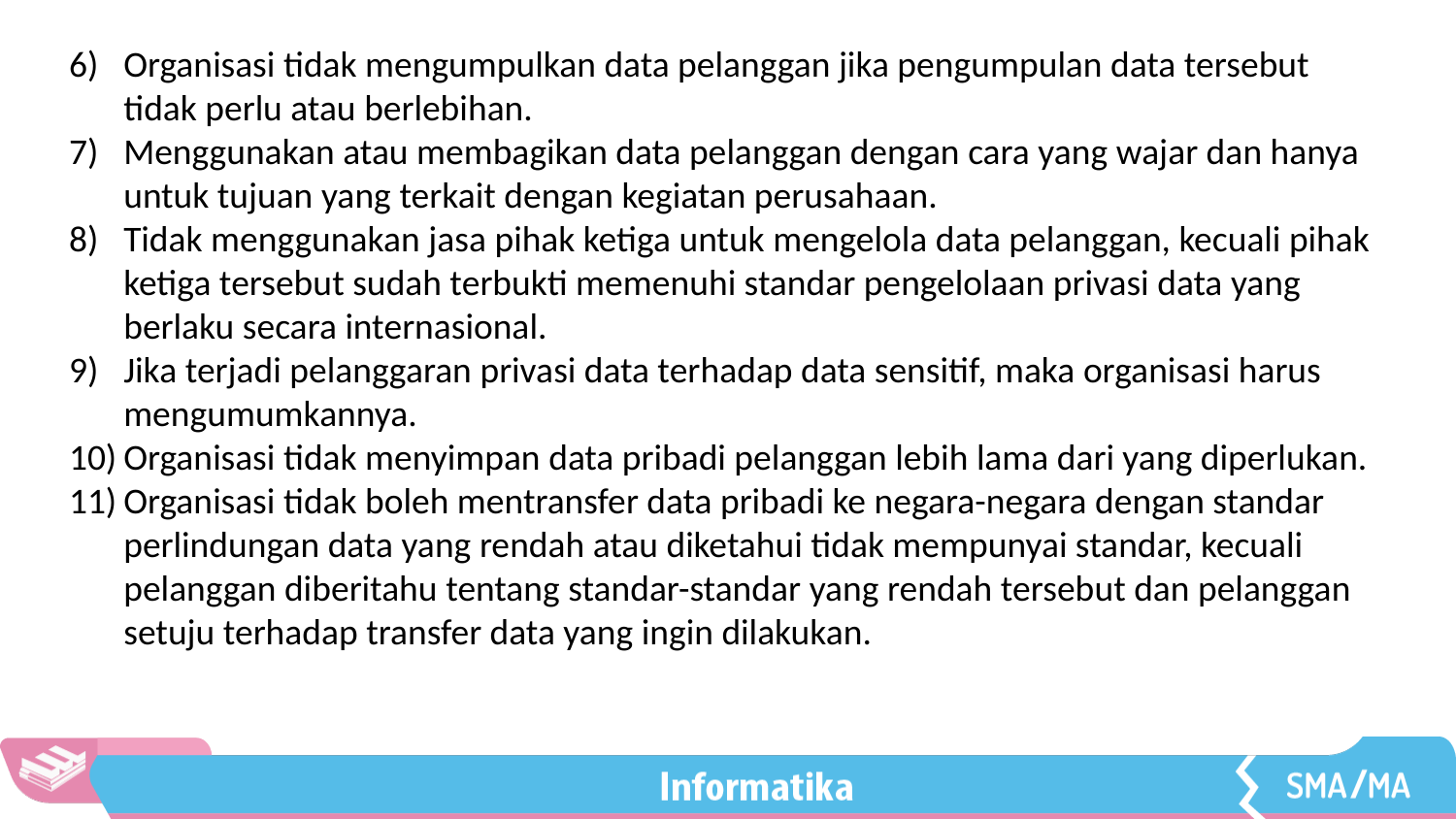

Organisasi tidak mengumpulkan data pelanggan jika pengumpulan data tersebut tidak perlu atau berlebihan.
Menggunakan atau membagikan data pelanggan dengan cara yang wajar dan hanya untuk tujuan yang terkait dengan kegiatan perusahaan.
Tidak menggunakan jasa pihak ketiga untuk mengelola data pelanggan, kecuali pihak ketiga tersebut sudah terbukti memenuhi standar pengelolaan privasi data yang berlaku secara internasional.
Jika terjadi pelanggaran privasi data terhadap data sensitif, maka organisasi harus mengumumkannya.
Organisasi tidak menyimpan data pribadi pelanggan lebih lama dari yang diperlukan.
Organisasi tidak boleh mentransfer data pribadi ke negara-negara dengan standar perlindungan data yang rendah atau diketahui tidak mempunyai standar, kecuali pelanggan diberitahu tentang standar-standar yang rendah tersebut dan pelanggan setuju terhadap transfer data yang ingin dilakukan.